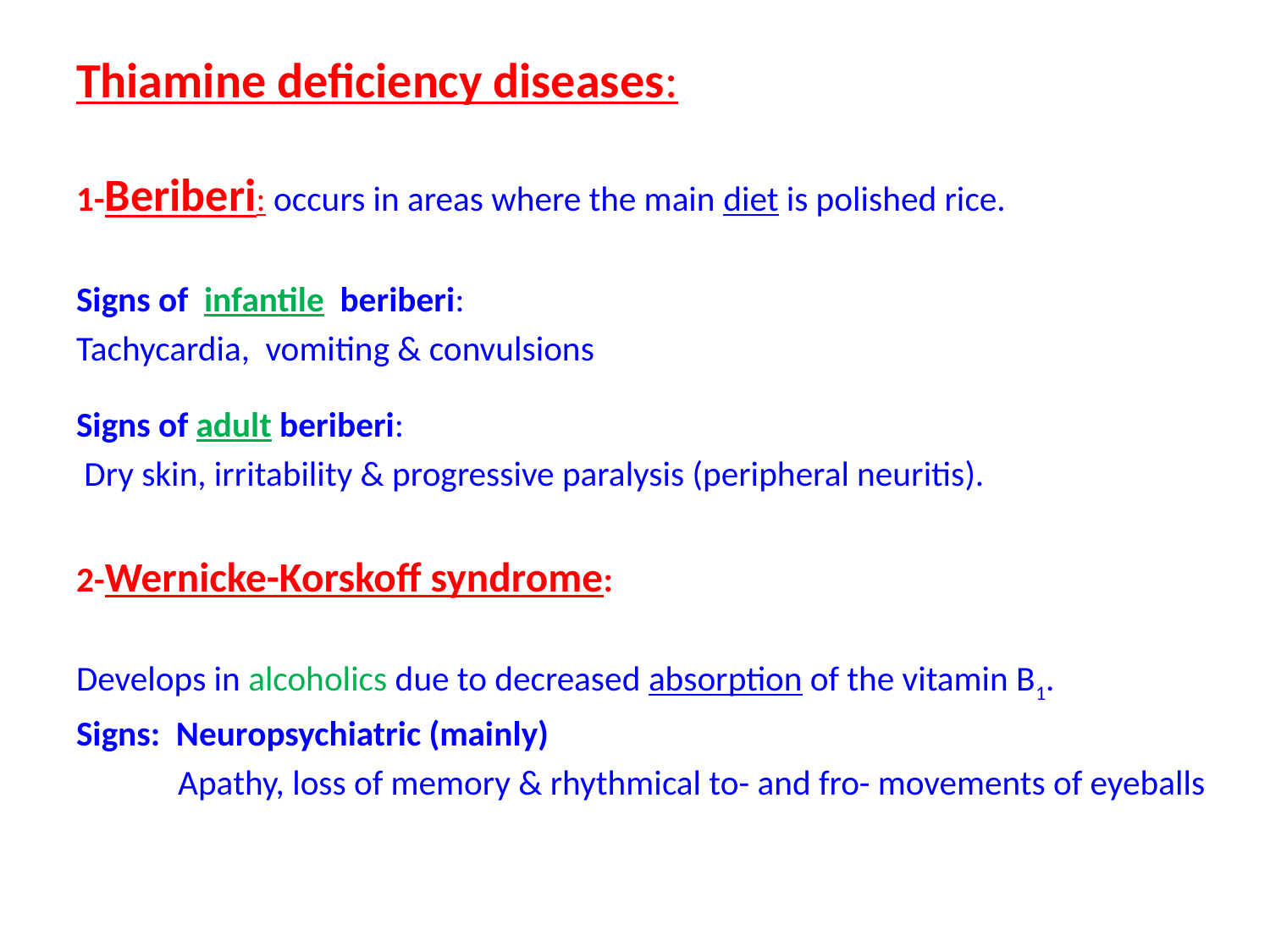

Thiamine deficiency diseases:

1-Beriberi: occurs in areas where the main diet is polished rice.

Signs of  infantile  beriberi:
Tachycardia,  vomiting & convulsions

Signs of adult beriberi:
 Dry skin, irritability & progressive paralysis (peripheral neuritis).

2-Wernicke-Korskoff syndrome:

Develops in alcoholics due to decreased absorption of the vitamin B1.
Signs:  Neuropsychiatric (mainly)
             Apathy, loss of memory & rhythmical to- and fro- movements of eyeballs